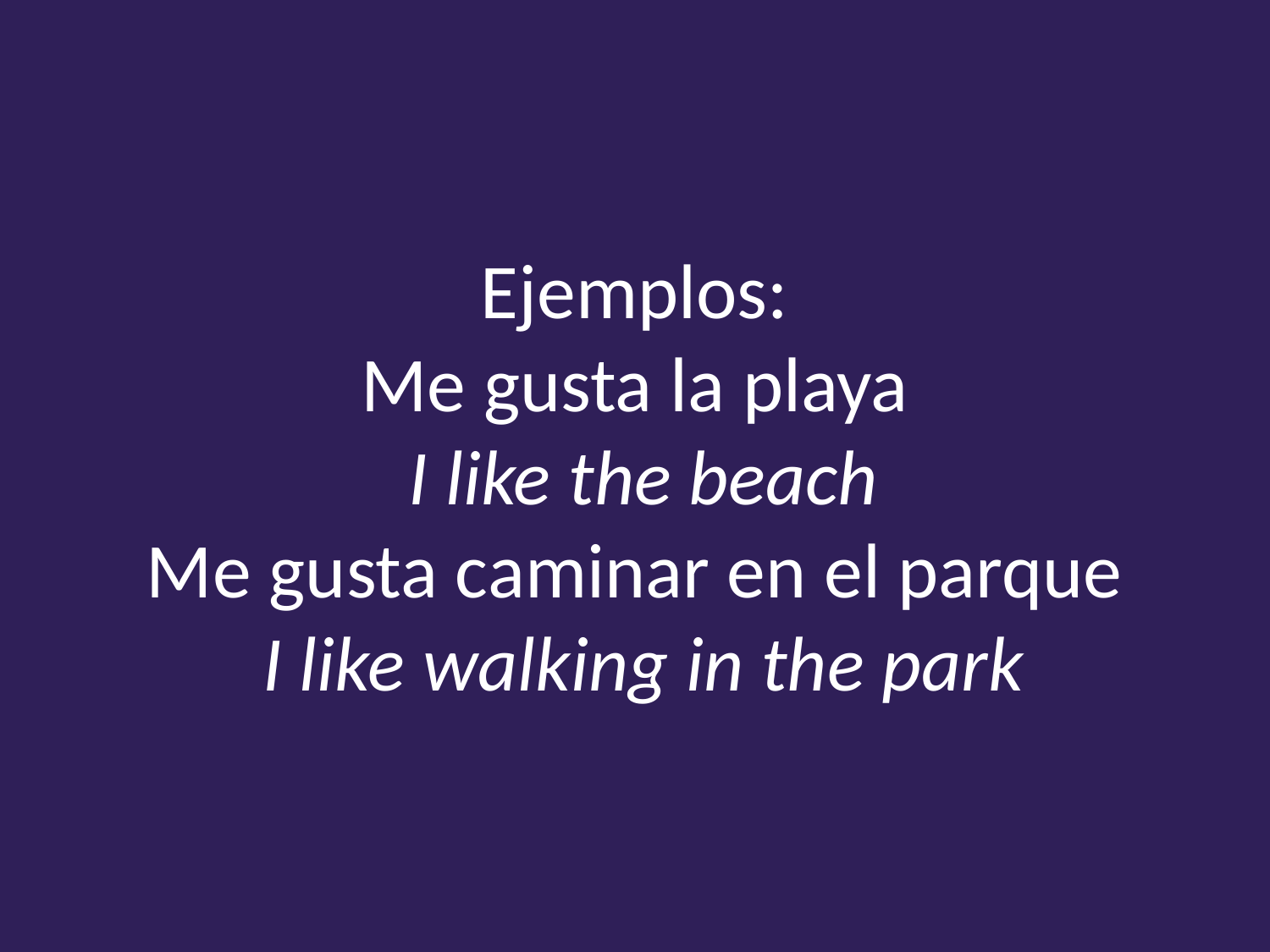

# Ejemplos: Me gusta la playa I like the beach Me gusta caminar en el parque I like walking in the park